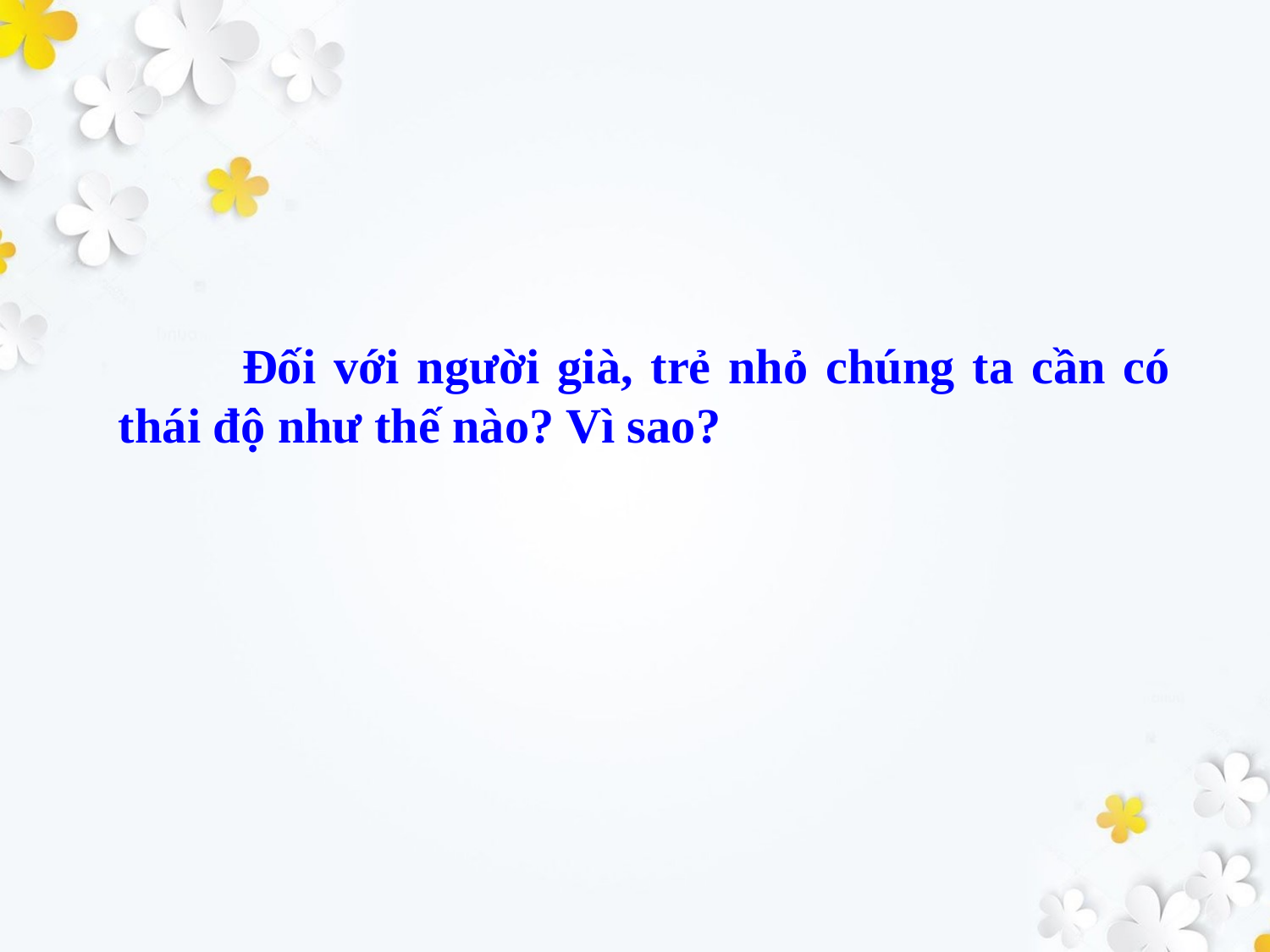

Đối với người già, trẻ nhỏ chúng ta cần có thái độ như thế nào? Vì sao?